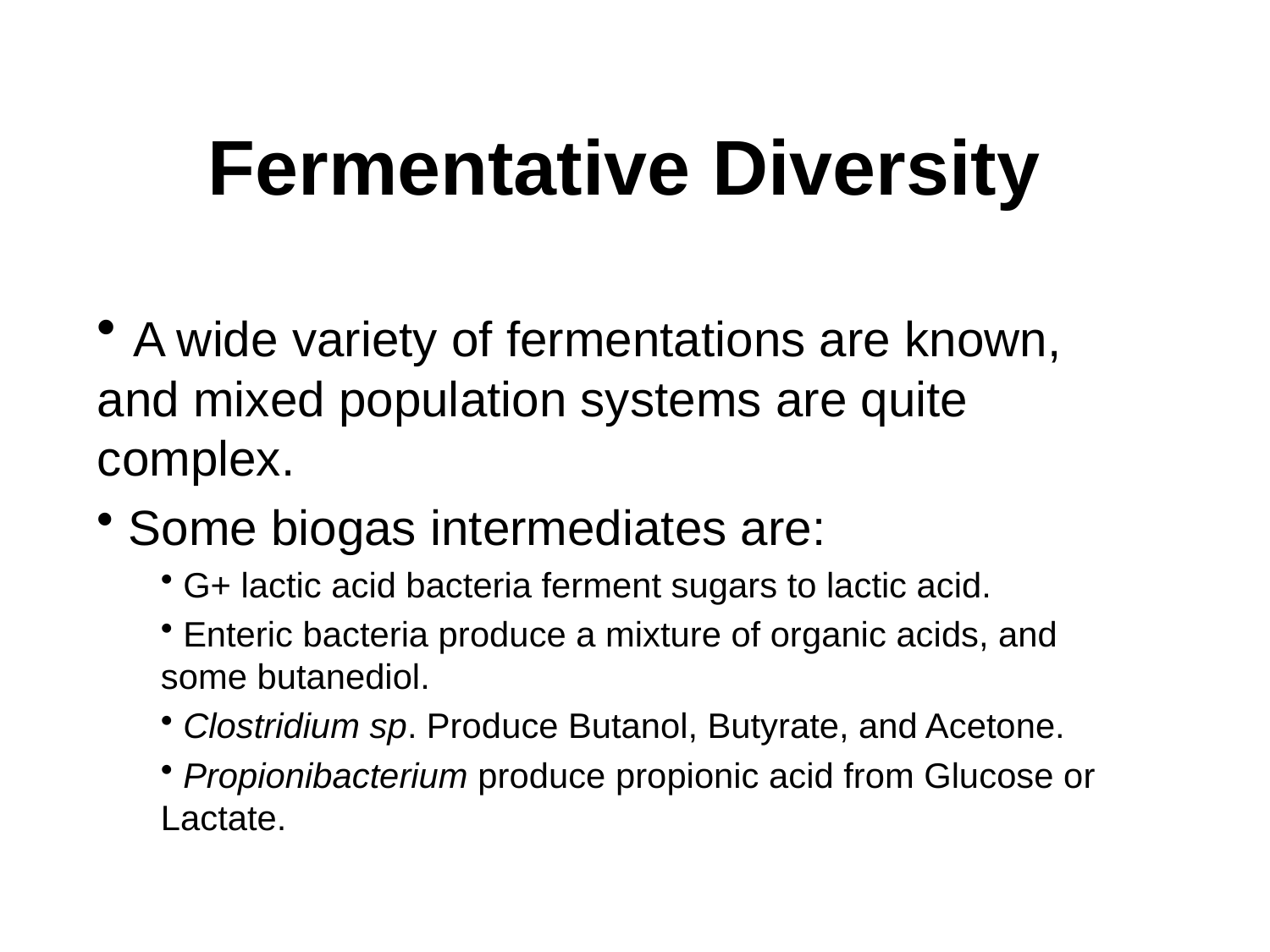

# Fermentative Diversity
 A wide variety of fermentations are known, and mixed population systems are quite complex.
 Some biogas intermediates are:
 G+ lactic acid bacteria ferment sugars to lactic acid.
 Enteric bacteria produce a mixture of organic acids, and some butanediol.
 Clostridium sp. Produce Butanol, Butyrate, and Acetone.
 Propionibacterium produce propionic acid from Glucose or Lactate.